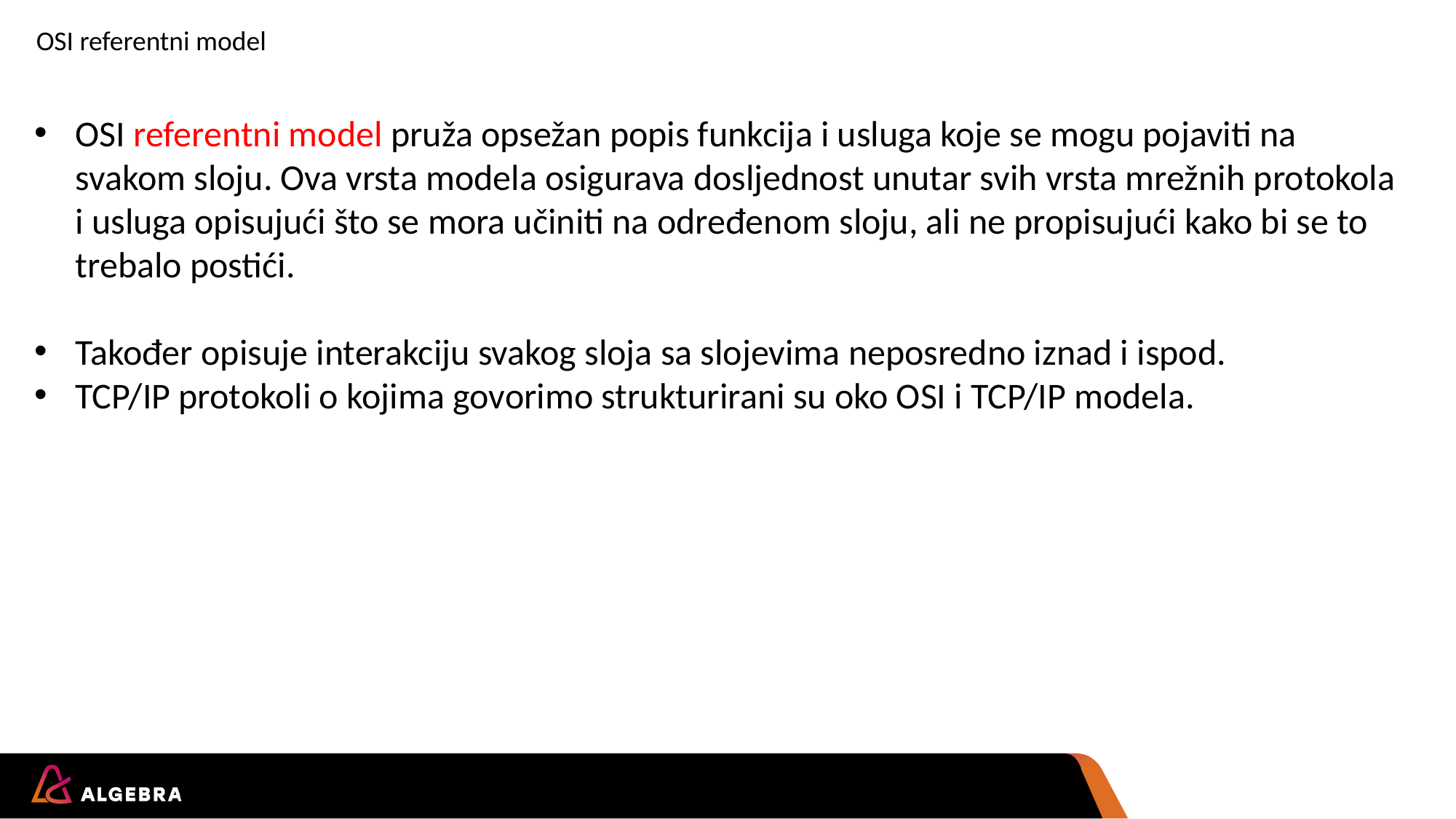

OSI referentni model
OSI referentni model pruža opsežan popis funkcija i usluga koje se mogu pojaviti na svakom sloju. Ova vrsta modela osigurava dosljednost unutar svih vrsta mrežnih protokola i usluga opisujući što se mora učiniti na određenom sloju, ali ne propisujući kako bi se to trebalo postići.

Također opisuje interakciju svakog sloja sa slojevima neposredno iznad i ispod.
TCP/IP protokoli o kojima govorimo strukturirani su oko OSI i TCP/IP modela.